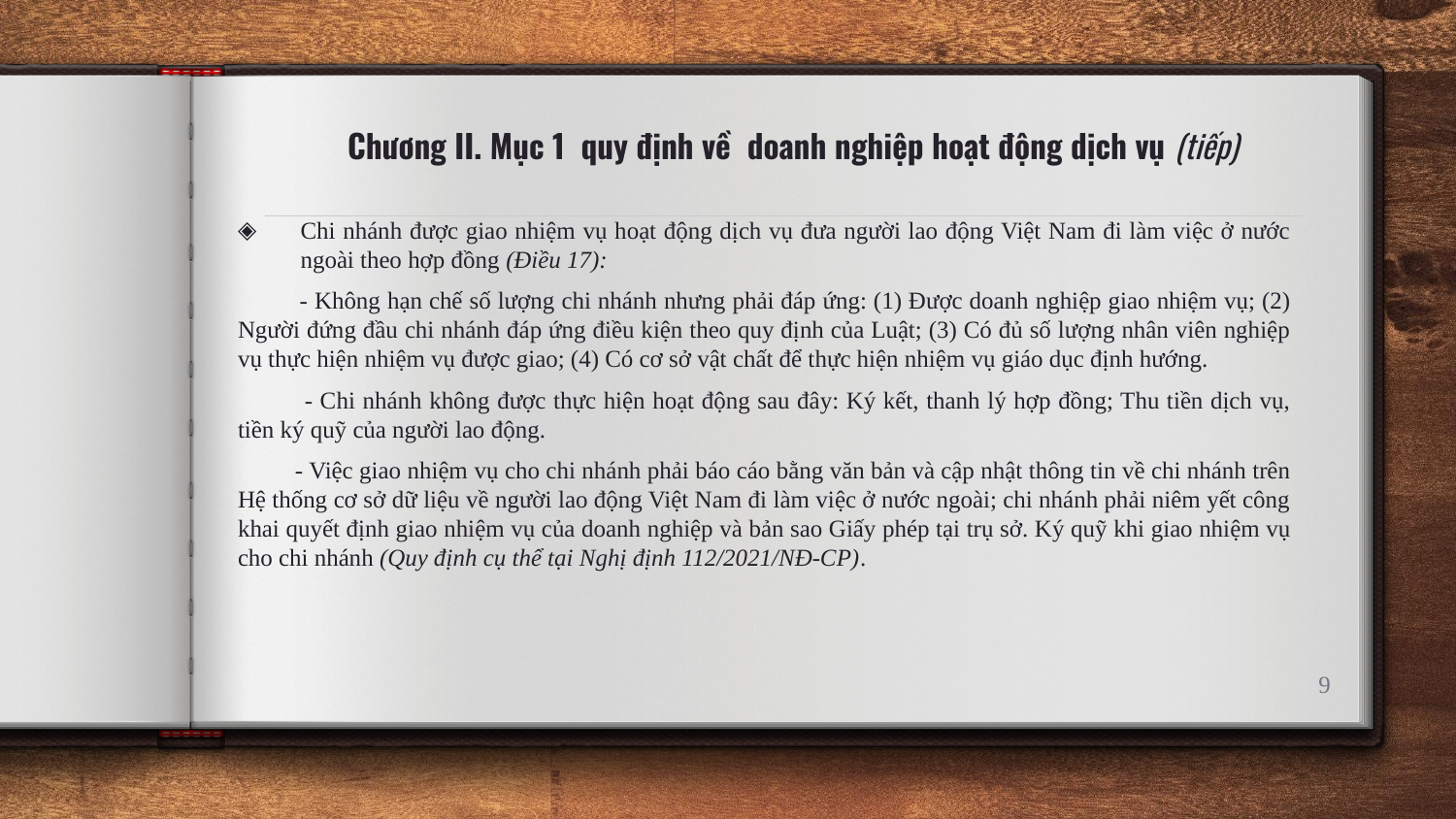

# Chương II. Mục 1  quy định về  doanh nghiệp hoạt động dịch vụ (tiếp)
Chi nhánh được giao nhiệm vụ hoạt động dịch vụ đưa người lao động Việt Nam đi làm việc ở nước ngoài theo hợp đồng (Điều 17):
         - Không hạn chế số lượng chi nhánh nhưng phải đáp ứng: (1) Được doanh nghiệp giao nhiệm vụ; (2) Người đứng đầu chi nhánh đáp ứng điều kiện theo quy định của Luật; (3) Có đủ số lượng nhân viên nghiệp vụ thực hiện nhiệm vụ được giao; (4) Có cơ sở vật chất để thực hiện nhiệm vụ giáo dục định hướng.
         - Chi nhánh không được thực hiện hoạt động sau đây: Ký kết, thanh lý hợp đồng; Thu tiền dịch vụ, tiền ký quỹ của người lao động.
         - Việc giao nhiệm vụ cho chi nhánh phải báo cáo bằng văn bản và cập nhật thông tin về chi nhánh trên Hệ thống cơ sở dữ liệu về người lao động Việt Nam đi làm việc ở nước ngoài; chi nhánh phải niêm yết công khai quyết định giao nhiệm vụ của doanh nghiệp và bản sao Giấy phép tại trụ sở. Ký quỹ khi giao nhiệm vụ cho chi nhánh (Quy định cụ thể tại Nghị định 112/2021/NĐ-CP).
9